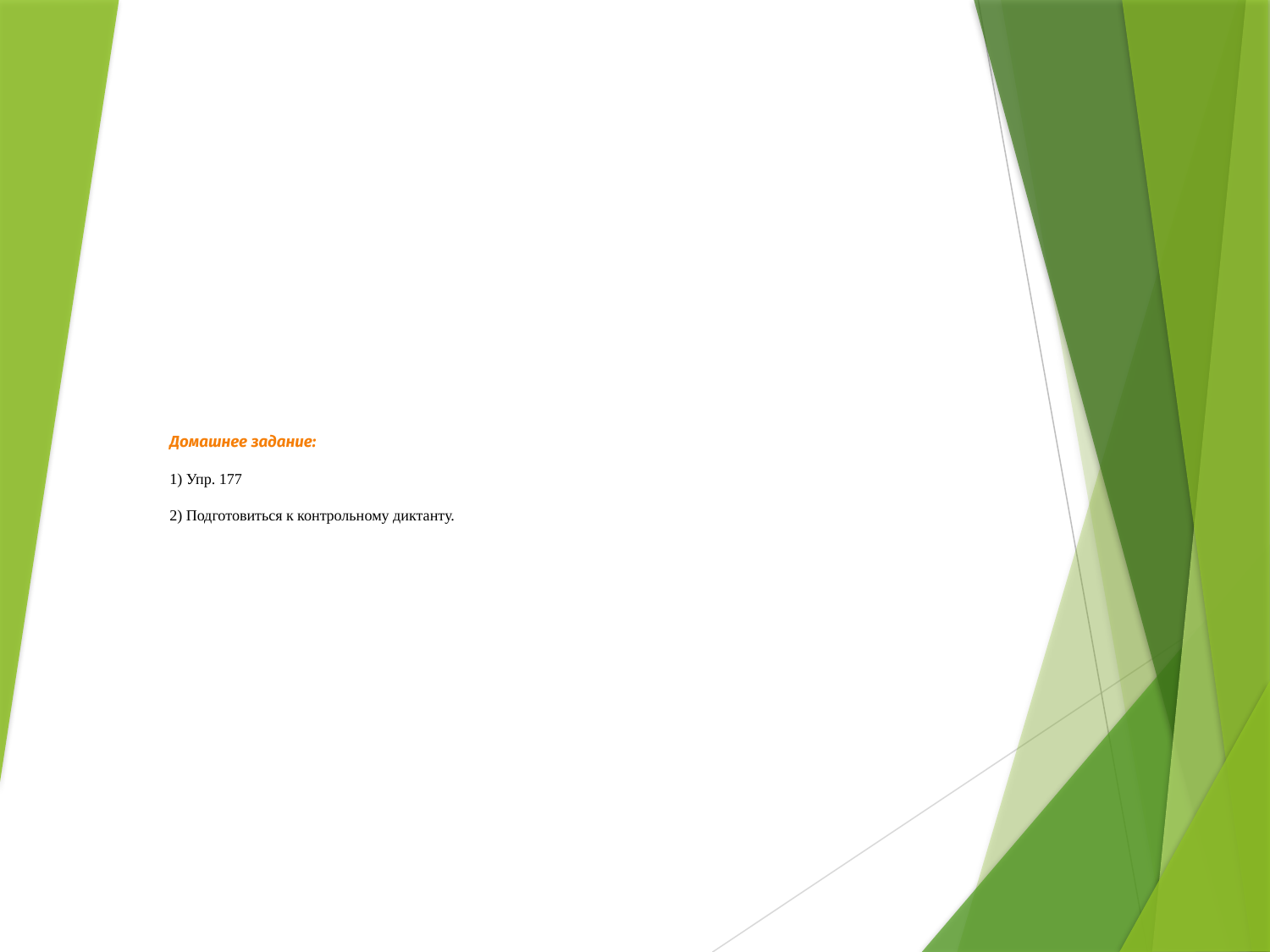

# Домашнее задание: 1) Упр. 177 2) Подготовиться к контрольному диктанту.